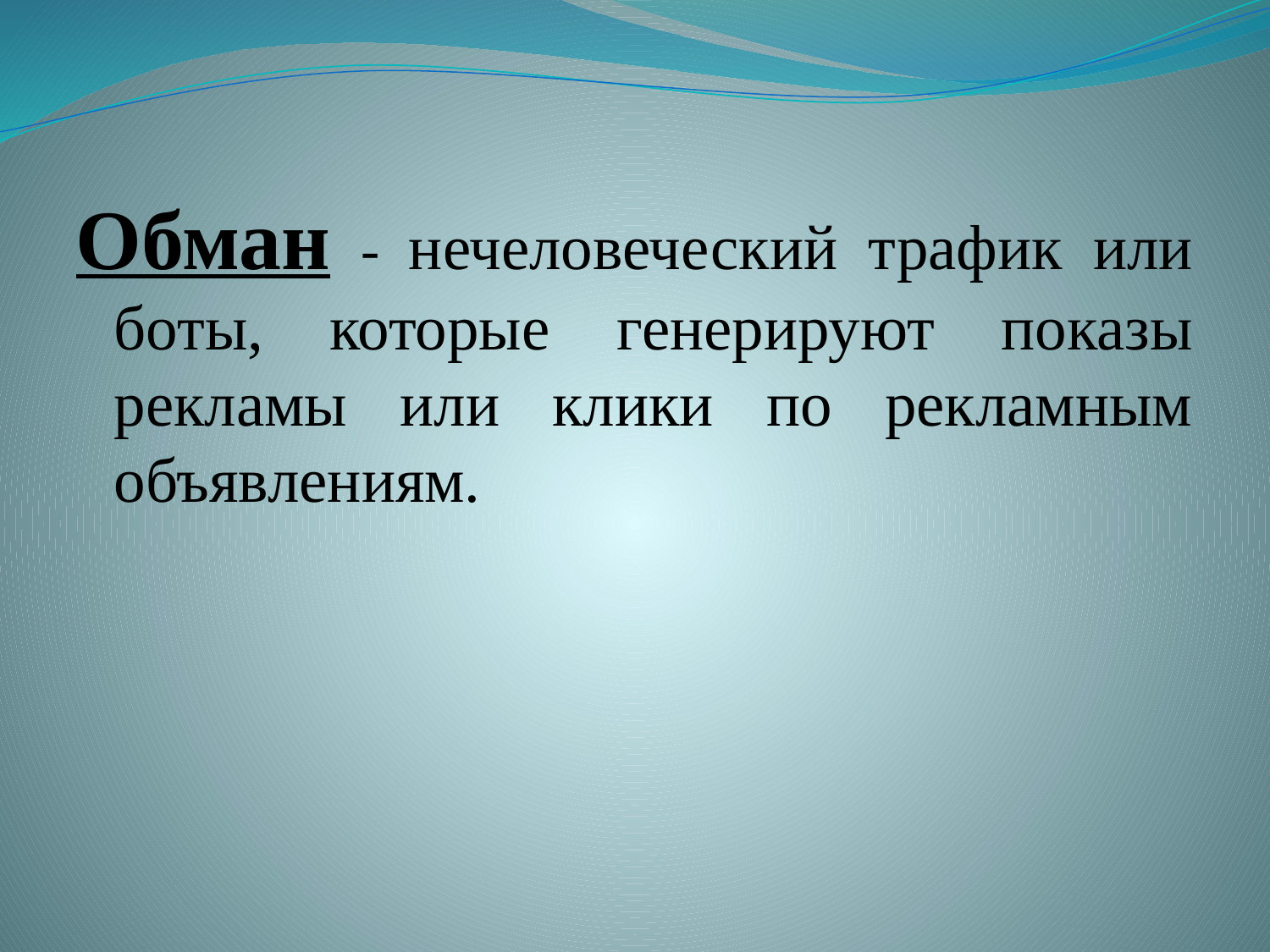

Обман - нечеловеческий трафик или боты, которые генерируют показы рекламы или клики по рекламным объявлениям.